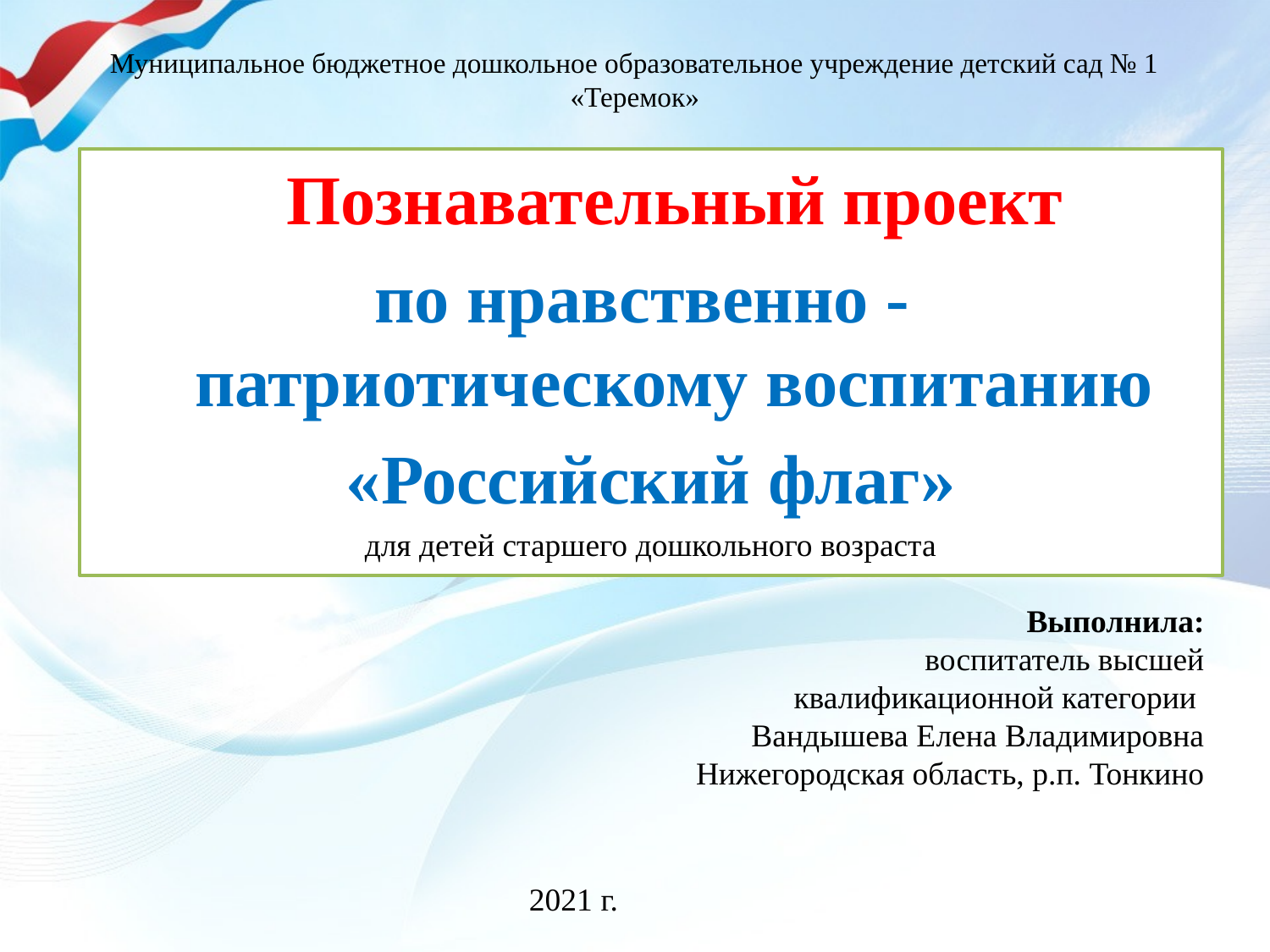

# Муниципальное бюджетное дошкольное образовательное учреждение детский сад № 1 «Теремок»
   Познавательный проект
по нравственно -  патриотическому воспитанию
«Российский флаг»
для детей старшего дошкольного возраста

Выполнила:
воспитатель высшей квалификационной категории
Вандышева Елена Владимировна
Нижегородская область, р.п. Тонкино

2021 г.